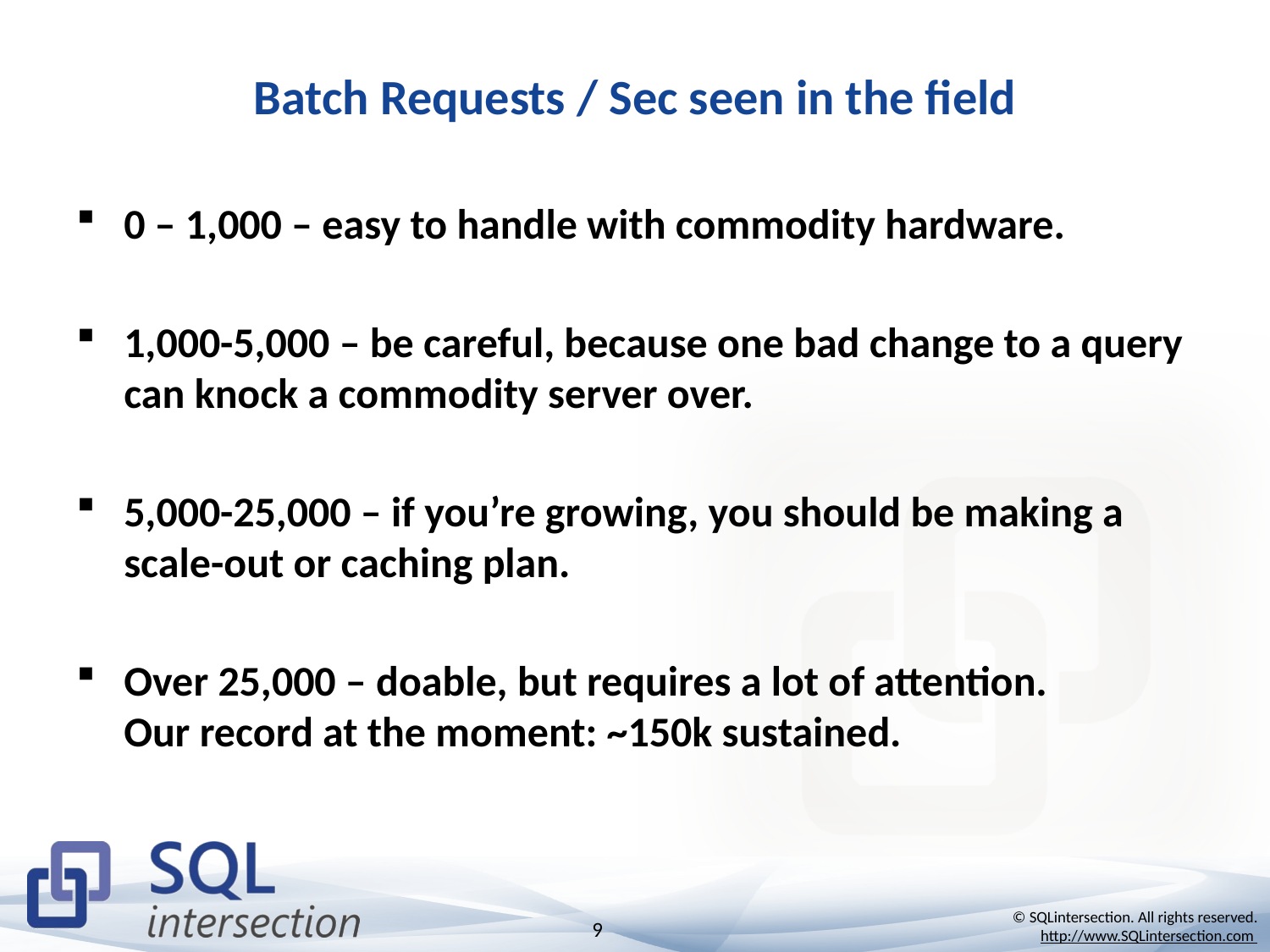

# Batch Requests / Sec seen in the field
0 – 1,000 – easy to handle with commodity hardware.

1,000-5,000 – be careful, because one bad change to a query can knock a commodity server over.

5,000-25,000 – if you’re growing, you should be making a scale-out or caching plan.

Over 25,000 – doable, but requires a lot of attention.
Our record at the moment: ~150k sustained.